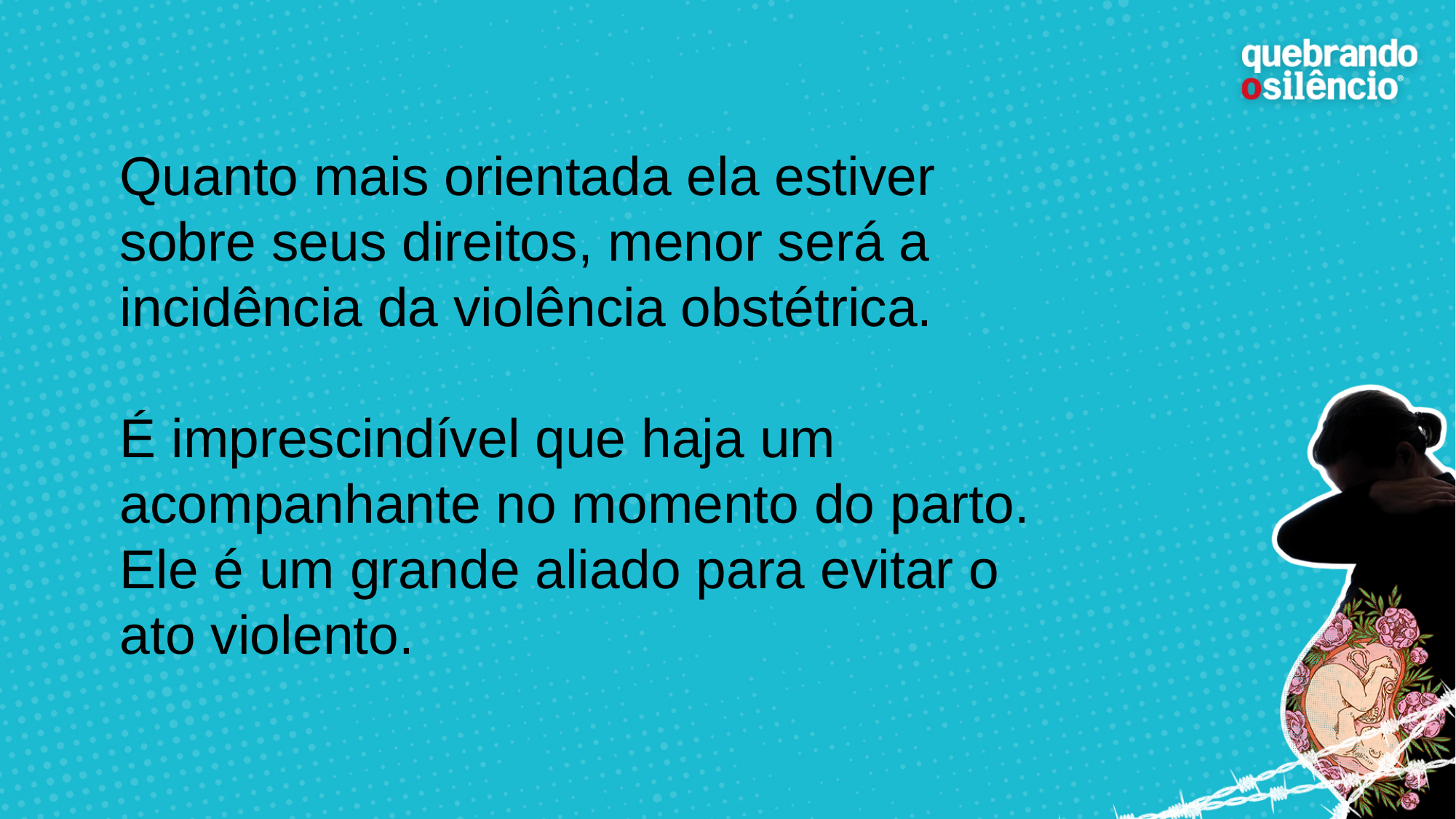

# Quanto mais orientada ela estiver sobre seus direitos, menor será a incidência da violência obstétrica. É imprescindível que haja um acompanhante no momento do parto. Ele é um grande aliado para evitar o ato violento.